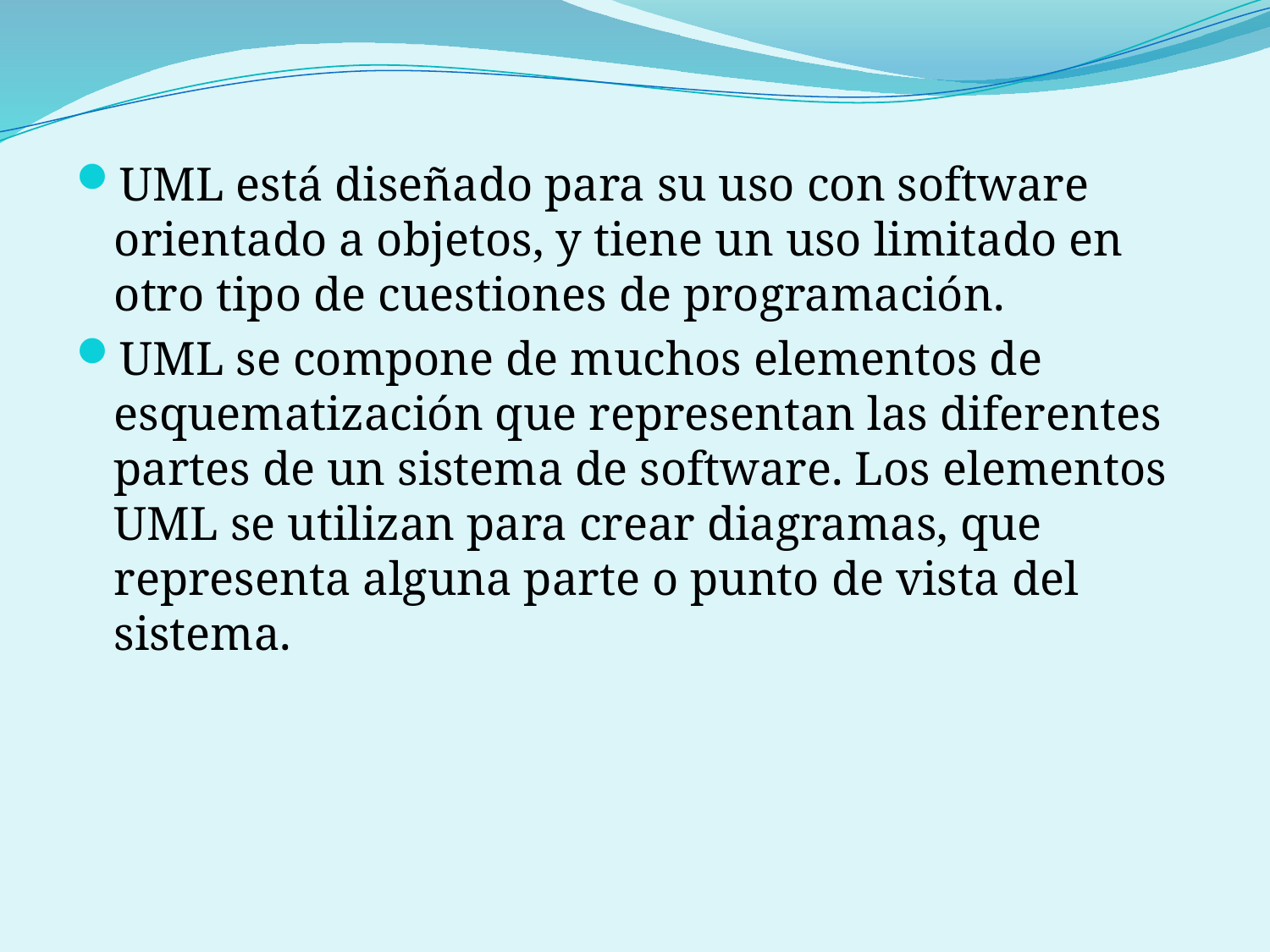

UML está diseñado para su uso con software orientado a objetos, y tiene un uso limitado en otro tipo de cuestiones de programación.
UML se compone de muchos elementos de esquematización que representan las diferentes partes de un sistema de software. Los elementos UML se utilizan para crear diagramas, que representa alguna parte o punto de vista del sistema.